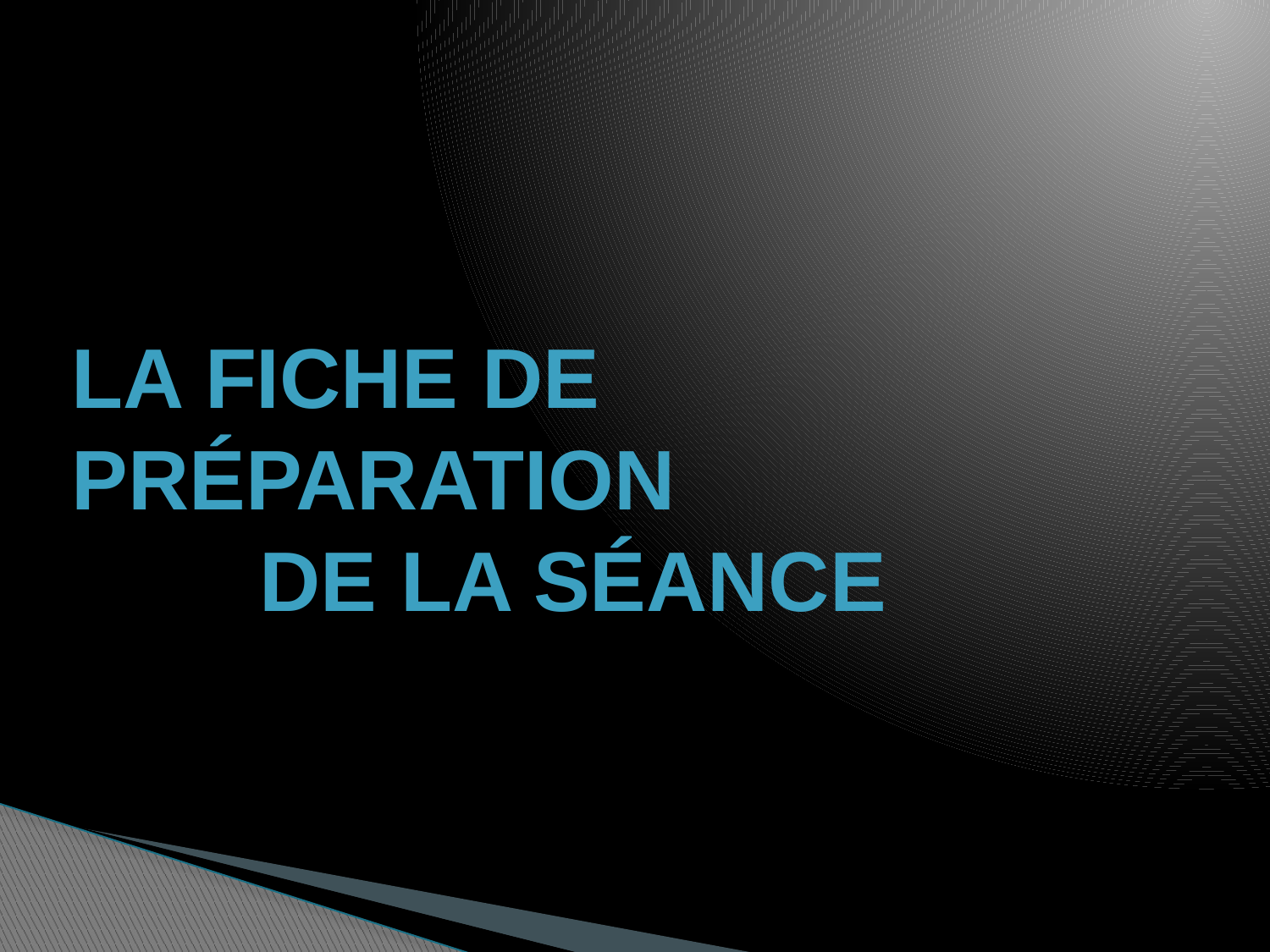

# La fiche de préparation de la séance